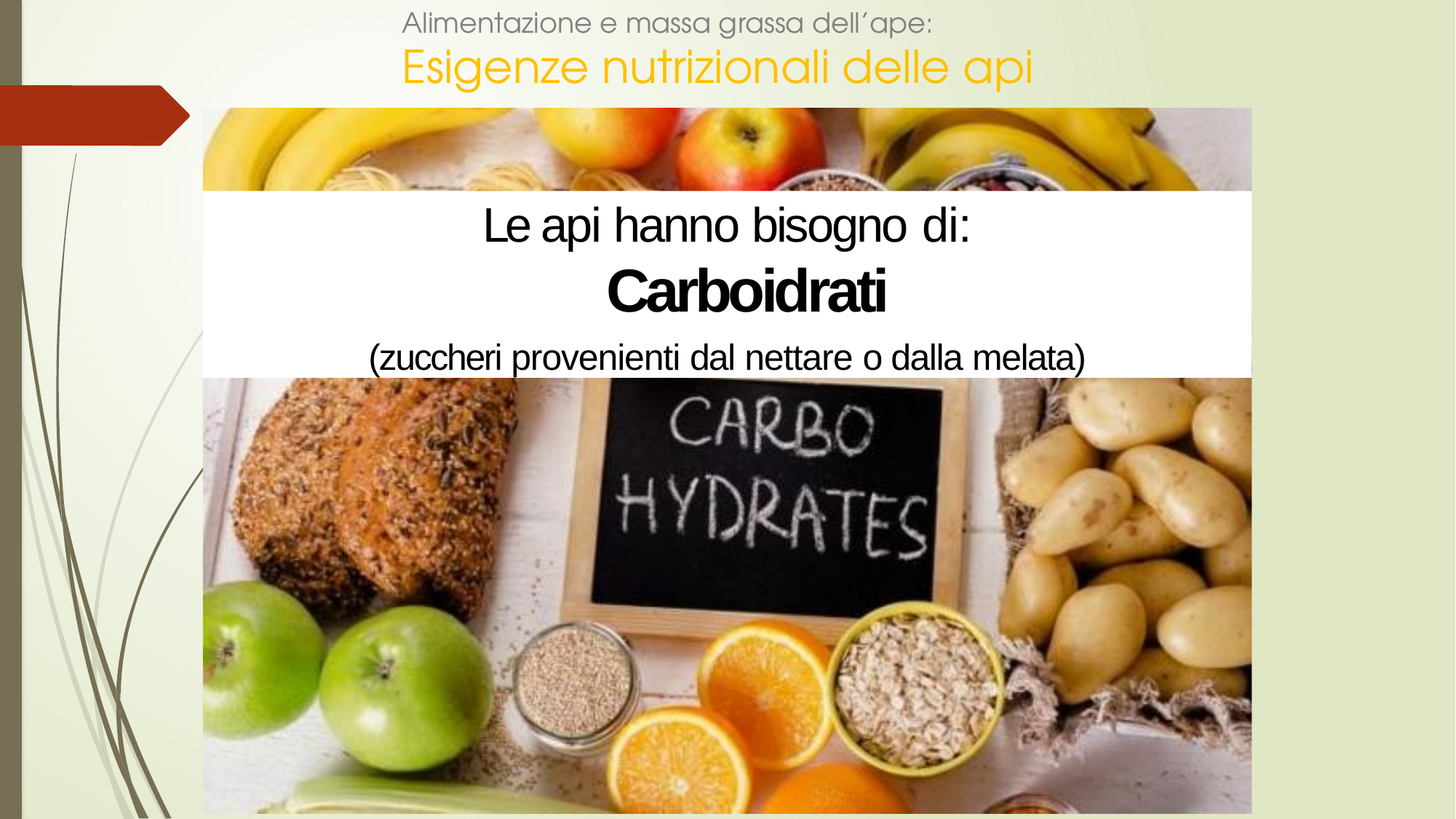

Alimentazione e massa grassa dell’ape:
Esigenze nutrizionali delle api

Le api hanno bisogno di:
Carboidrati
(zuccheri provenienti dal nettare o dalla melata)
Alimentazione e massa grassa dell'ape: Rosario Sica 2024